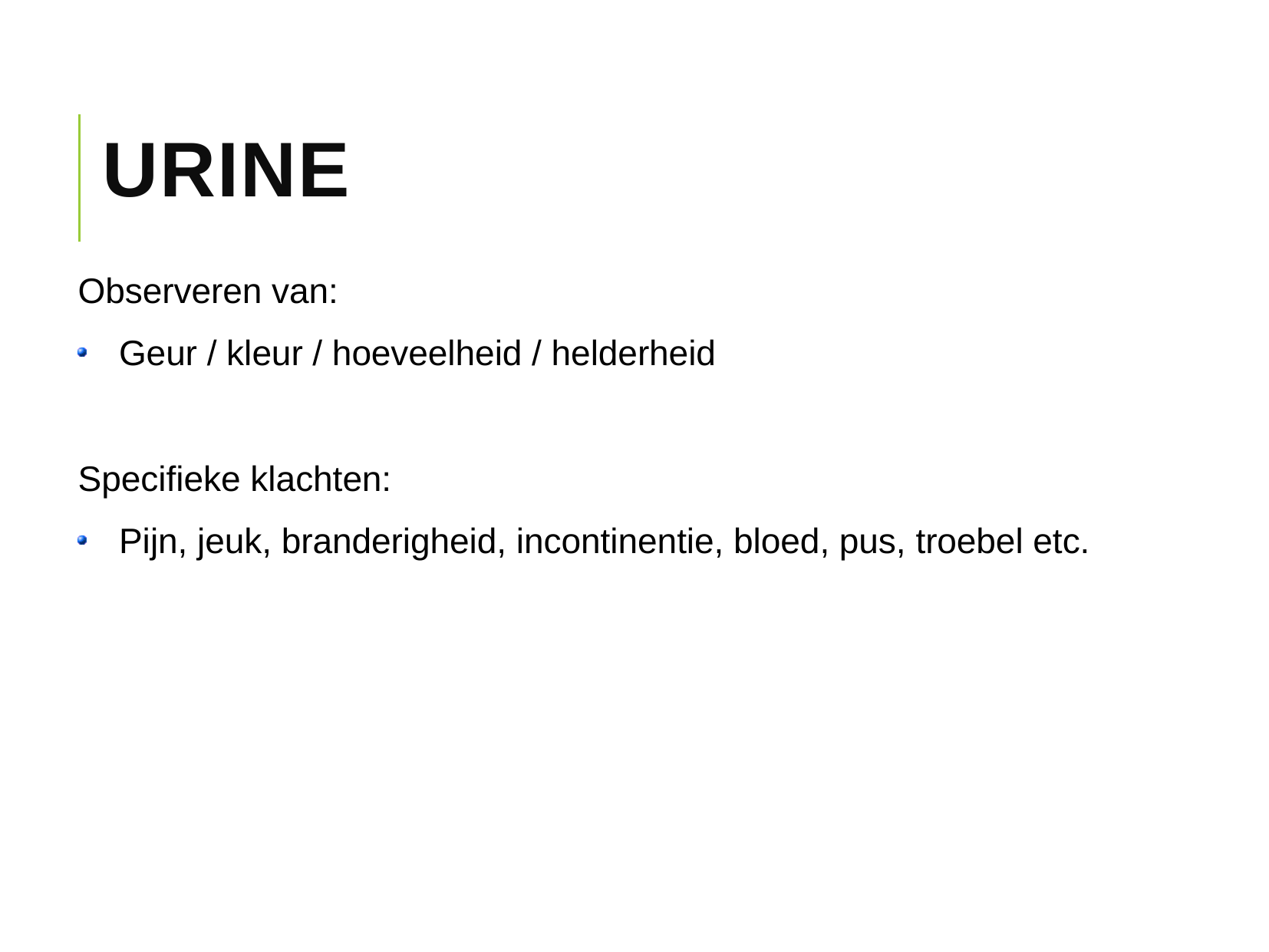

# Urine
Observeren van:
Geur / kleur / hoeveelheid / helderheid

Specifieke klachten:
Pijn, jeuk, branderigheid, incontinentie, bloed, pus, troebel etc.